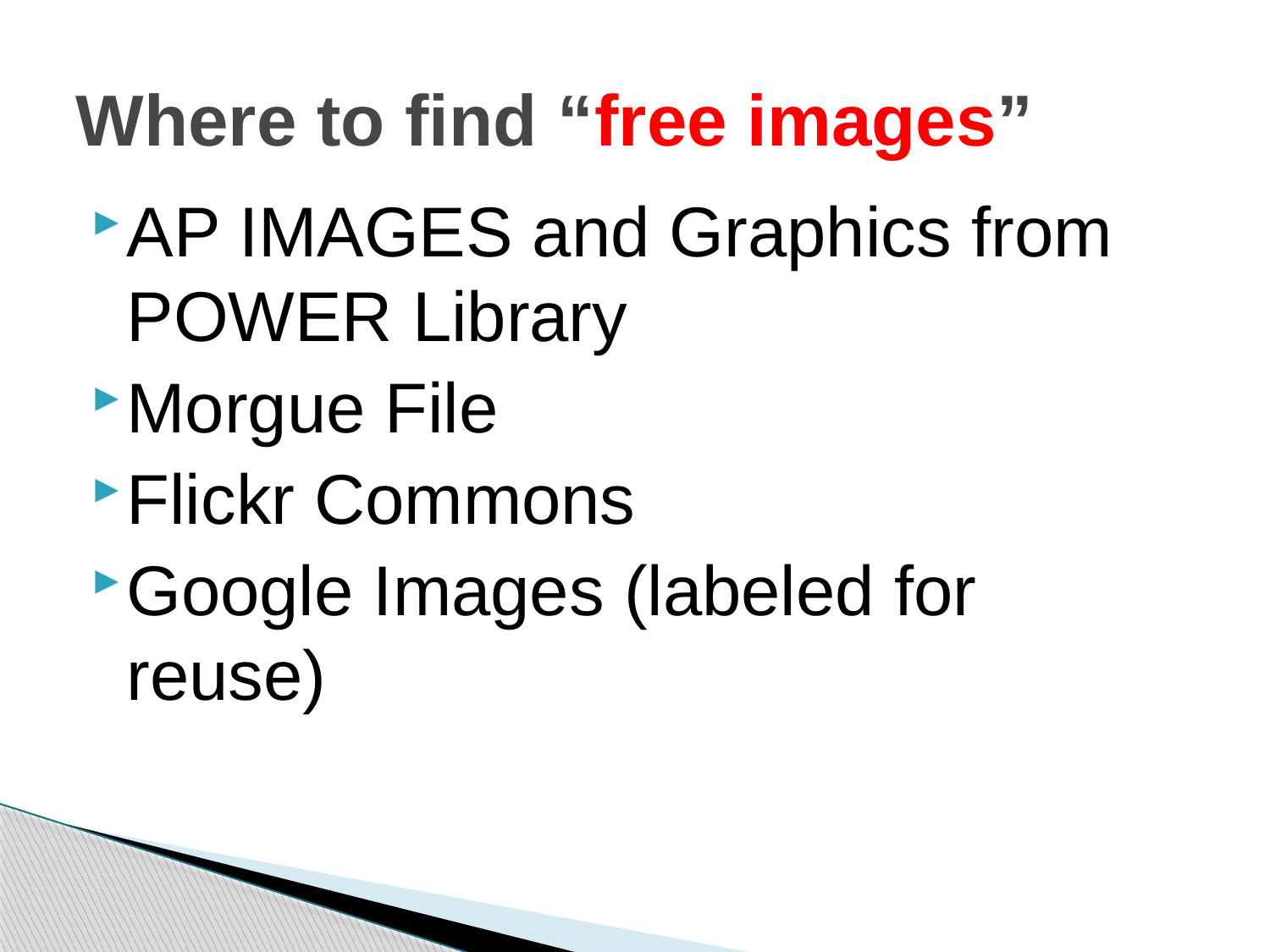

# Where to find “free images”
AP IMAGES and Graphics from POWER Library
Morgue File
Flickr Commons
Google Images (labeled for reuse)